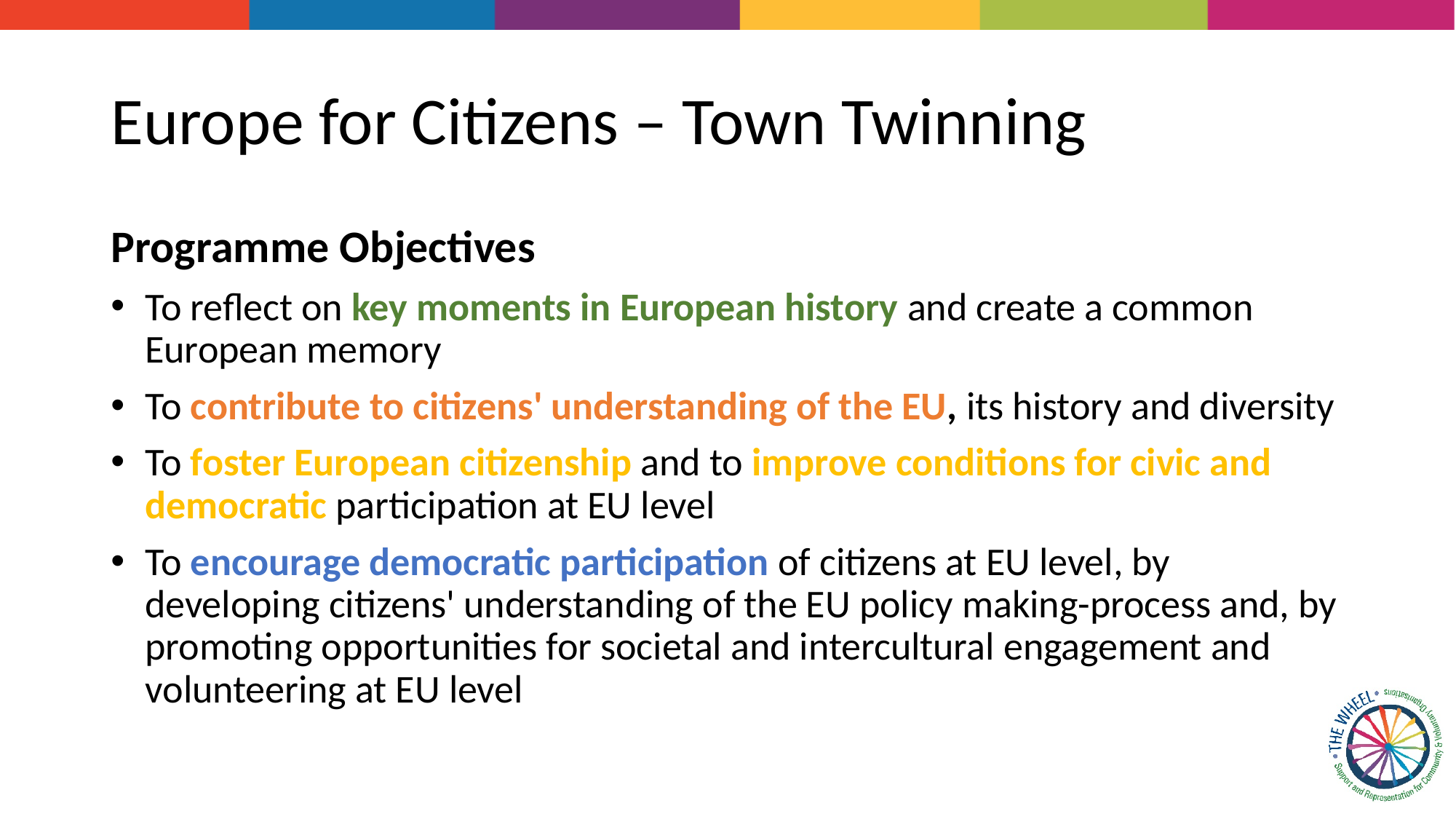

# Europe for Citizens – Town Twinning
Programme Objectives
To reflect on key moments in European history and create a common European memory
To contribute to citizens' understanding of the EU, its history and diversity
To foster European citizenship and to improve conditions for civic and democratic participation at EU level
To encourage democratic participation of citizens at EU level, by developing citizens' understanding of the EU policy making-process and, by promoting opportunities for societal and intercultural engagement and volunteering at EU level